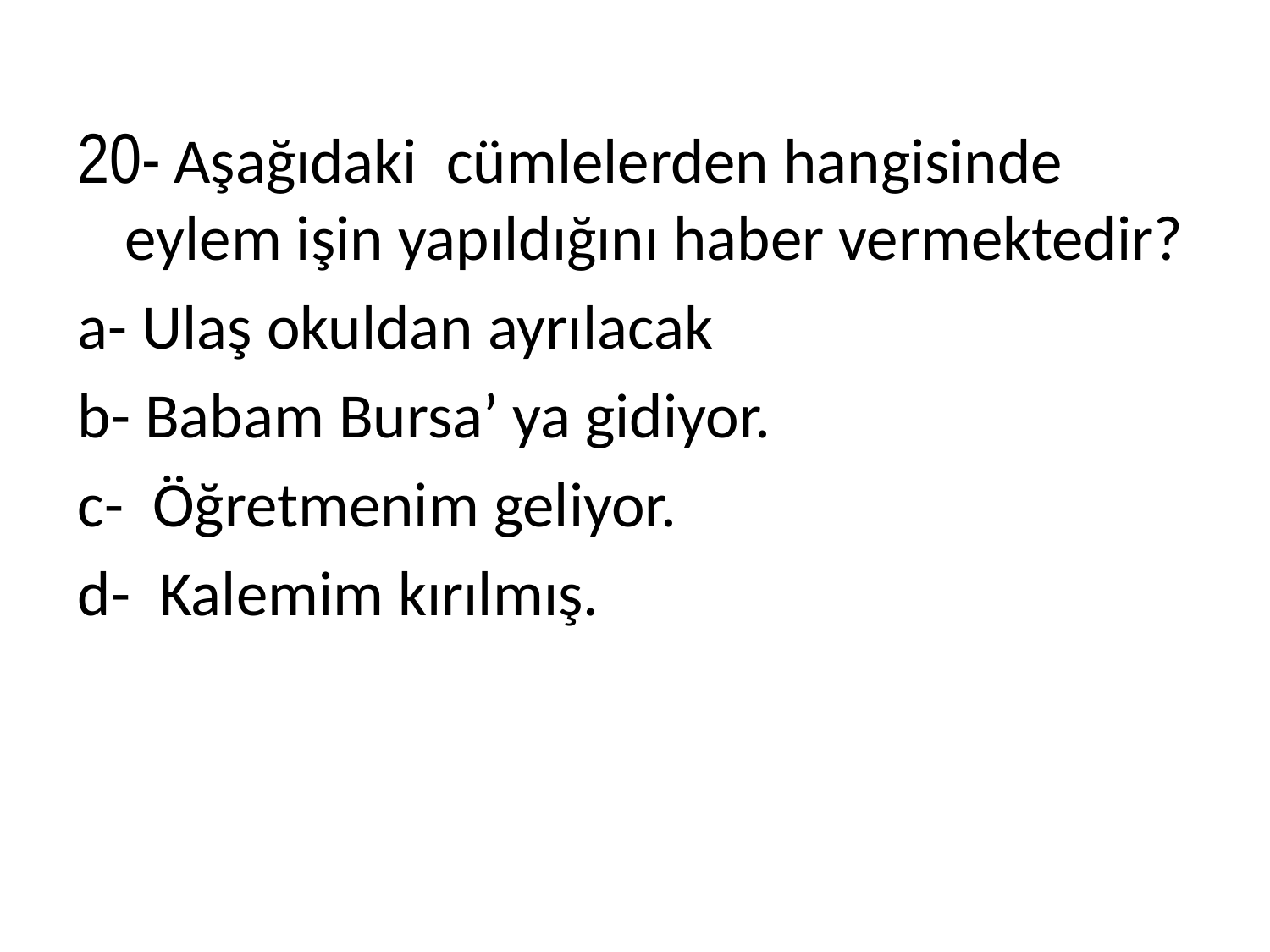

20- Aşağıdaki  cümlelerden hangisinde eylem işin yapıldığını haber vermektedir?
a- Ulaş okuldan ayrılacak
b- Babam Bursa’ ya gidiyor.
c-  Öğretmenim geliyor.
d-  Kalemim kırılmış.